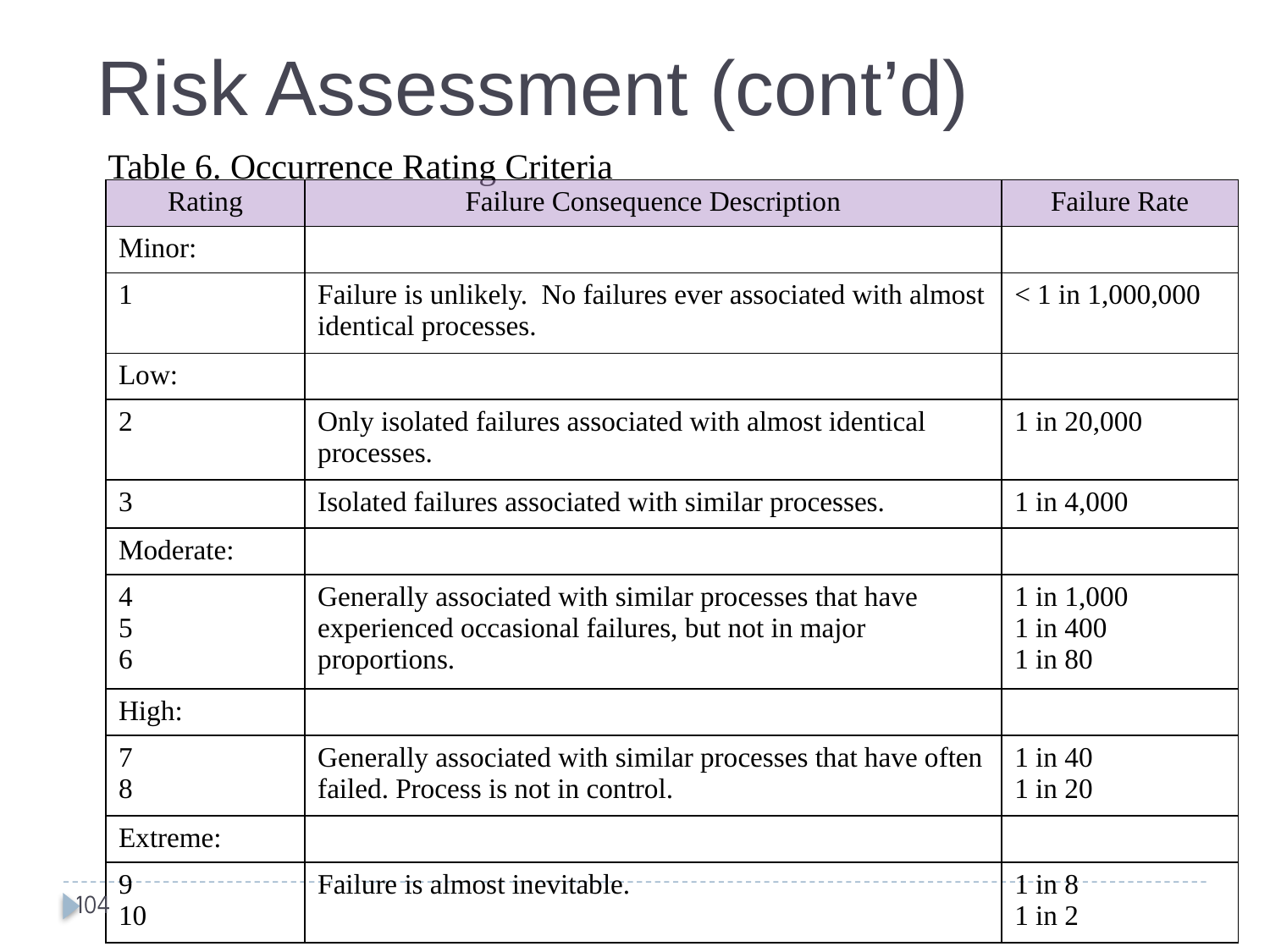

Risk Assessment (cont’d)
Table 6. Occurrence Rating Criteria
| Rating | Failure Consequence Description | Failure Rate |
| --- | --- | --- |
| Minor: |  |  |
| 1 | Failure is unlikely. No failures ever associated with almost identical processes. | < 1 in 1,000,000 |
| Low: |  |  |
| 2 | Only isolated failures associated with almost identical processes. | 1 in 20,000 |
| 3 | Isolated failures associated with similar processes. | 1 in 4,000 |
| Moderate: |  |  |
| 4 5 6 | Generally associated with similar processes that have experienced occasional failures, but not in major proportions. | 1 in 1,000 1 in 400 1 in 80 |
| High: |  |  |
| 7 8 | Generally associated with similar processes that have often failed. Process is not in control. | 1 in 40 1 in 20 |
| Extreme: |  |  |
| 9 10 | Failure is almost inevitable. | 1 in 8 1 in 2 |
104